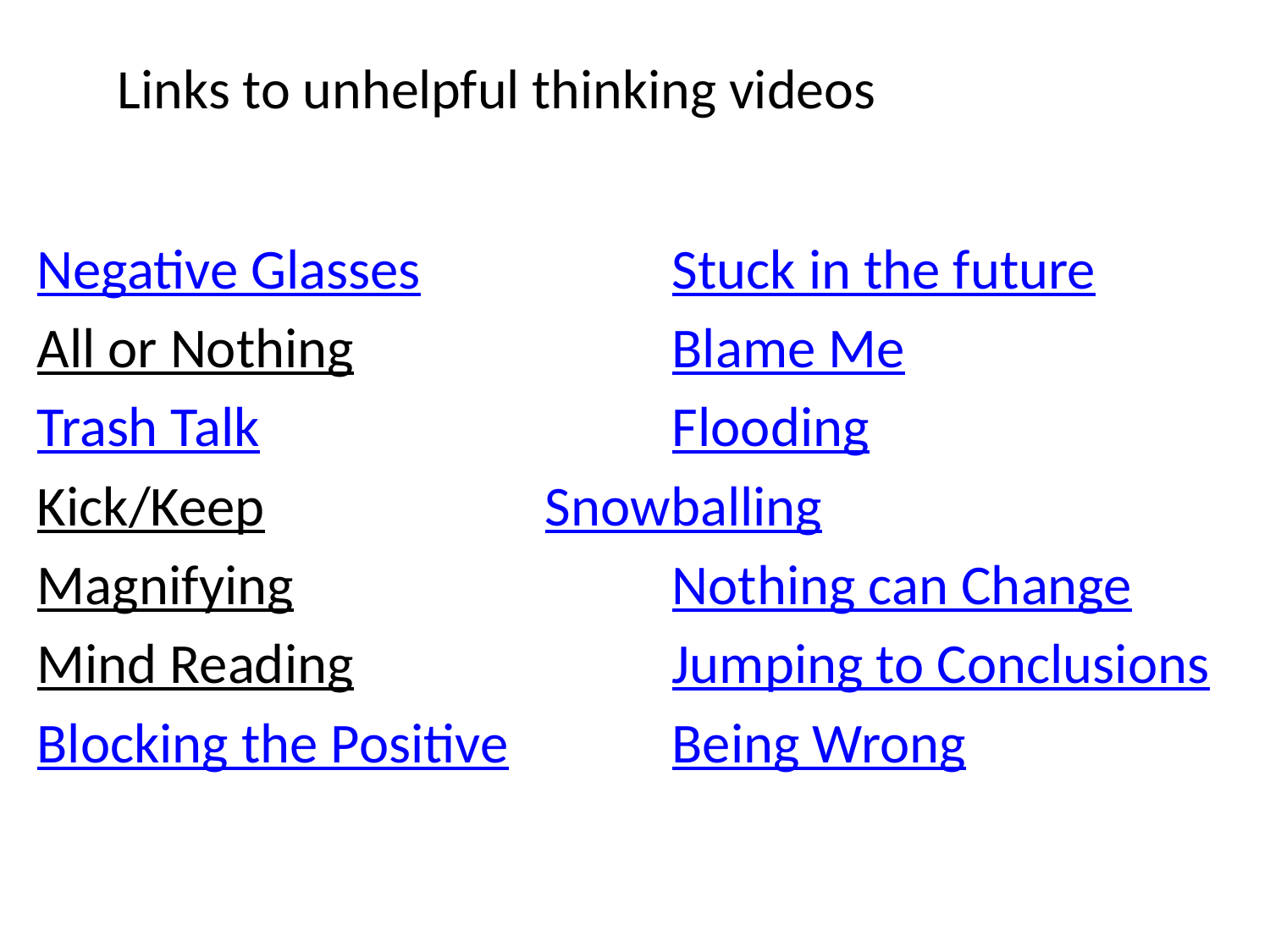

# Links to unhelpful thinking videos
Negative Glasses		Stuck in the future
All or Nothing			Blame Me
Trash Talk				Flooding
Kick/Keep				Snowballing
Magnifying			Nothing can Change
Mind Reading			Jumping to Conclusions
Blocking the Positive		Being Wrong